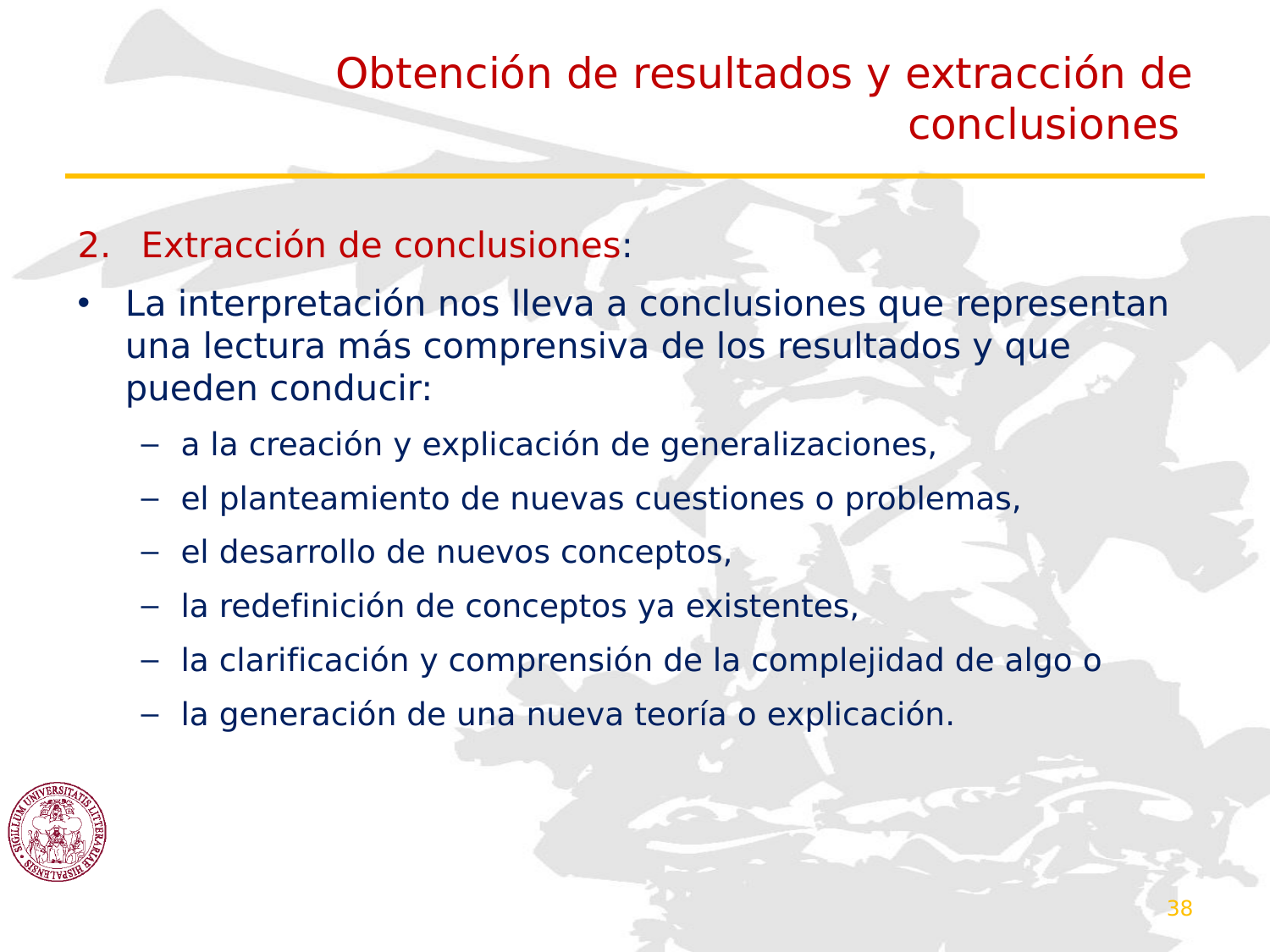

# Obtención de resultados y extracción de conclusiones
Extracción de conclusiones:
La interpretación nos lleva a conclusiones que representan una lectura más comprensiva de los resultados y que pueden conducir:
a la creación y explicación de generalizaciones,
el planteamiento de nuevas cuestiones o problemas,
el desarrollo de nuevos conceptos,
la redefinición de conceptos ya existentes,
la clarificación y comprensión de la complejidad de algo o
la generación de una nueva teoría o explicación.
38